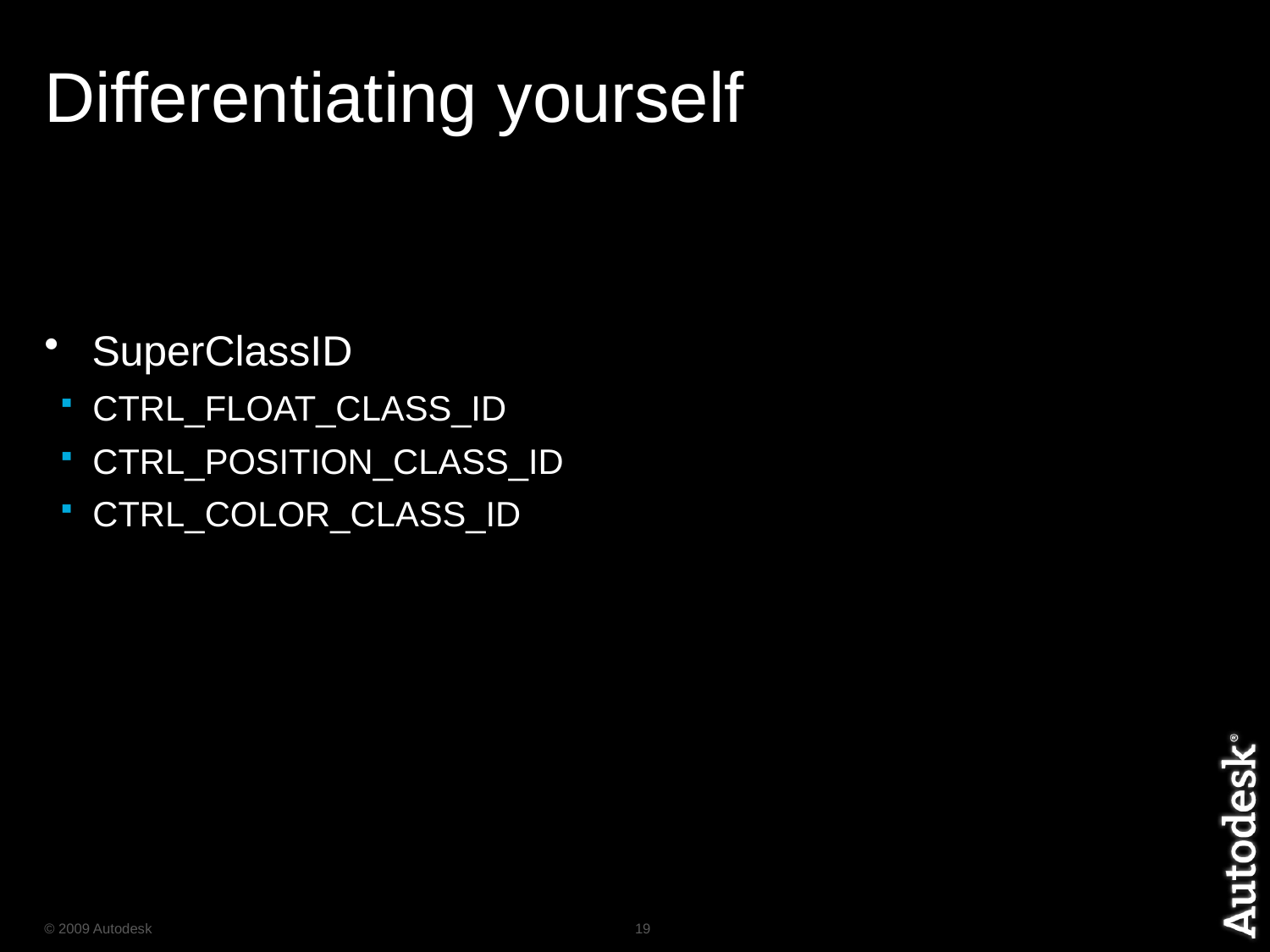

# Differentiating yourself

SuperClassID
CTRL_FLOAT_CLASS_ID
CTRL_POSITION_CLASS_ID
CTRL_COLOR_CLASS_ID